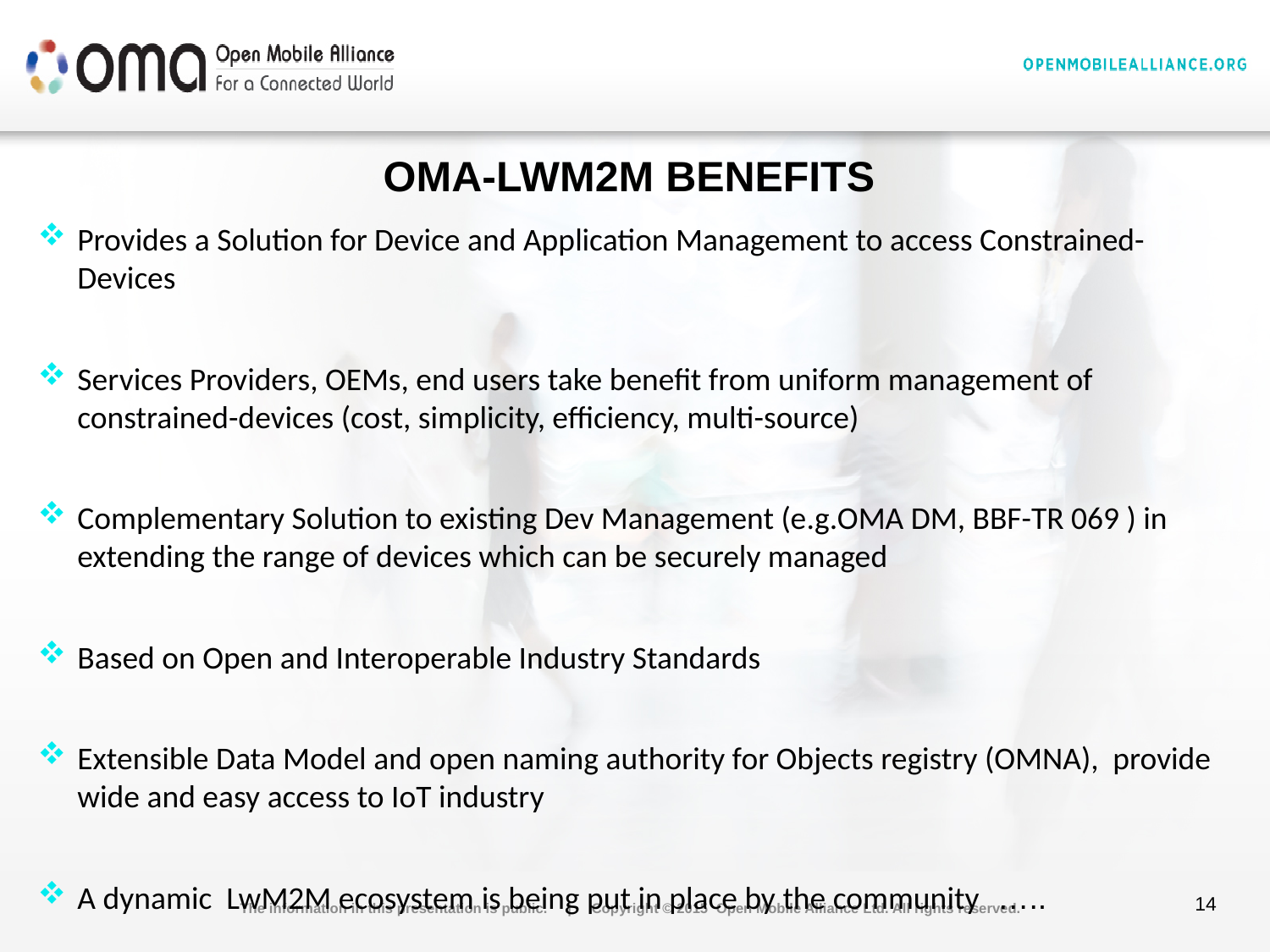

# OMA-LwM2M BENEFITS
Provides a Solution for Device and Application Management to access Constrained-Devices

Services Providers, OEMs, end users take benefit from uniform management of constrained-devices (cost, simplicity, efficiency, multi-source)

Complementary Solution to existing Dev Management (e.g.OMA DM, BBF-TR 069 ) in extending the range of devices which can be securely managed

Based on Open and Interoperable Industry Standards

Extensible Data Model and open naming authority for Objects registry (OMNA),  provide wide and easy access to IoT industry

A dynamic  LwM2M ecosystem is being put in place by the community  …..

The information in this presentation is public.     |     Copyright © 2015  Open Mobile Alliance Ltd. All rights reserved.